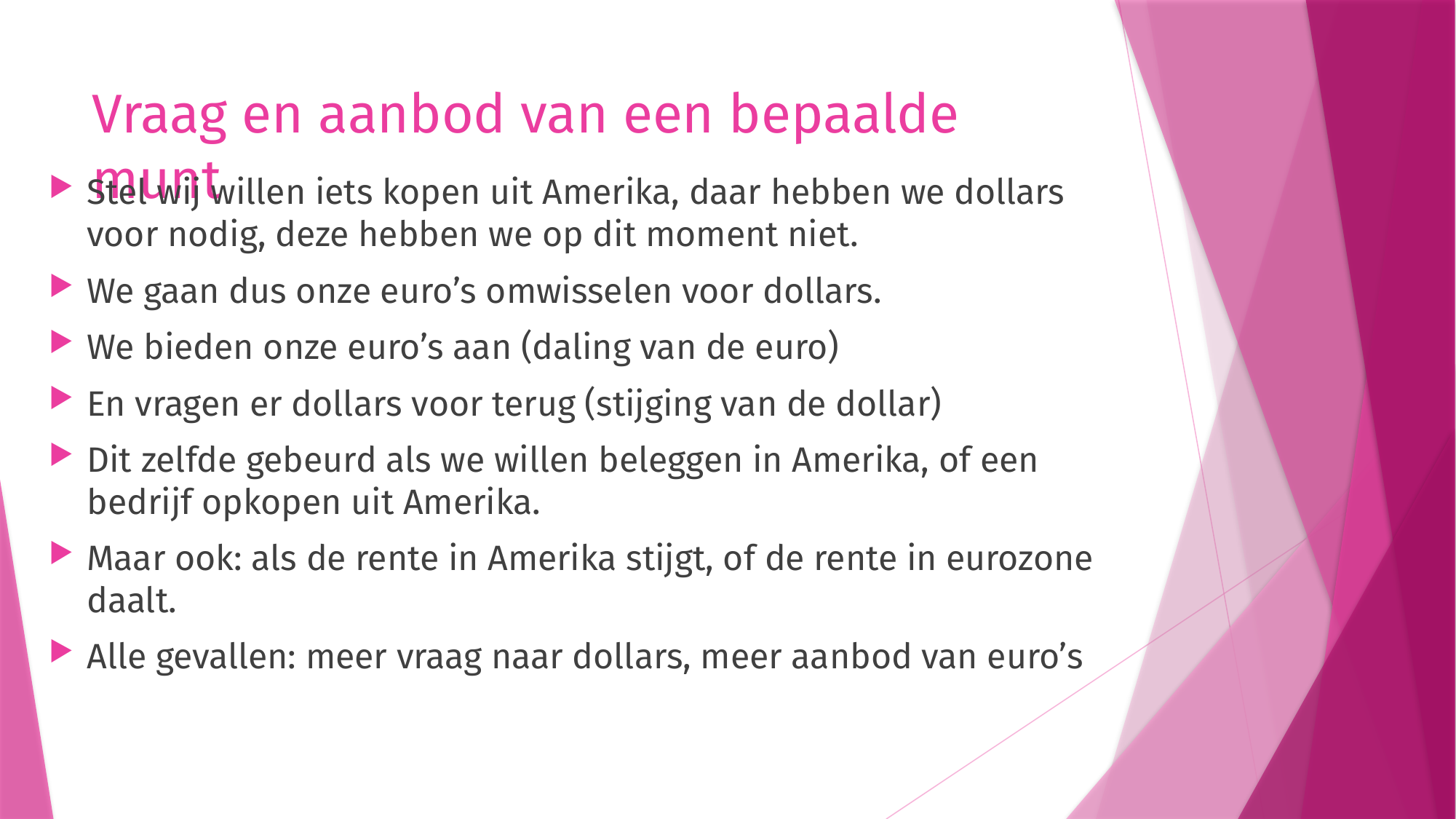

# Vraag en aanbod van een bepaalde munt
Stel wij willen iets kopen uit Amerika, daar hebben we dollars voor nodig, deze hebben we op dit moment niet.
We gaan dus onze euro’s omwisselen voor dollars.
We bieden onze euro’s aan (daling van de euro)
En vragen er dollars voor terug (stijging van de dollar)
Dit zelfde gebeurd als we willen beleggen in Amerika, of een bedrijf opkopen uit Amerika.
Maar ook: als de rente in Amerika stijgt, of de rente in eurozone daalt.
Alle gevallen: meer vraag naar dollars, meer aanbod van euro’s